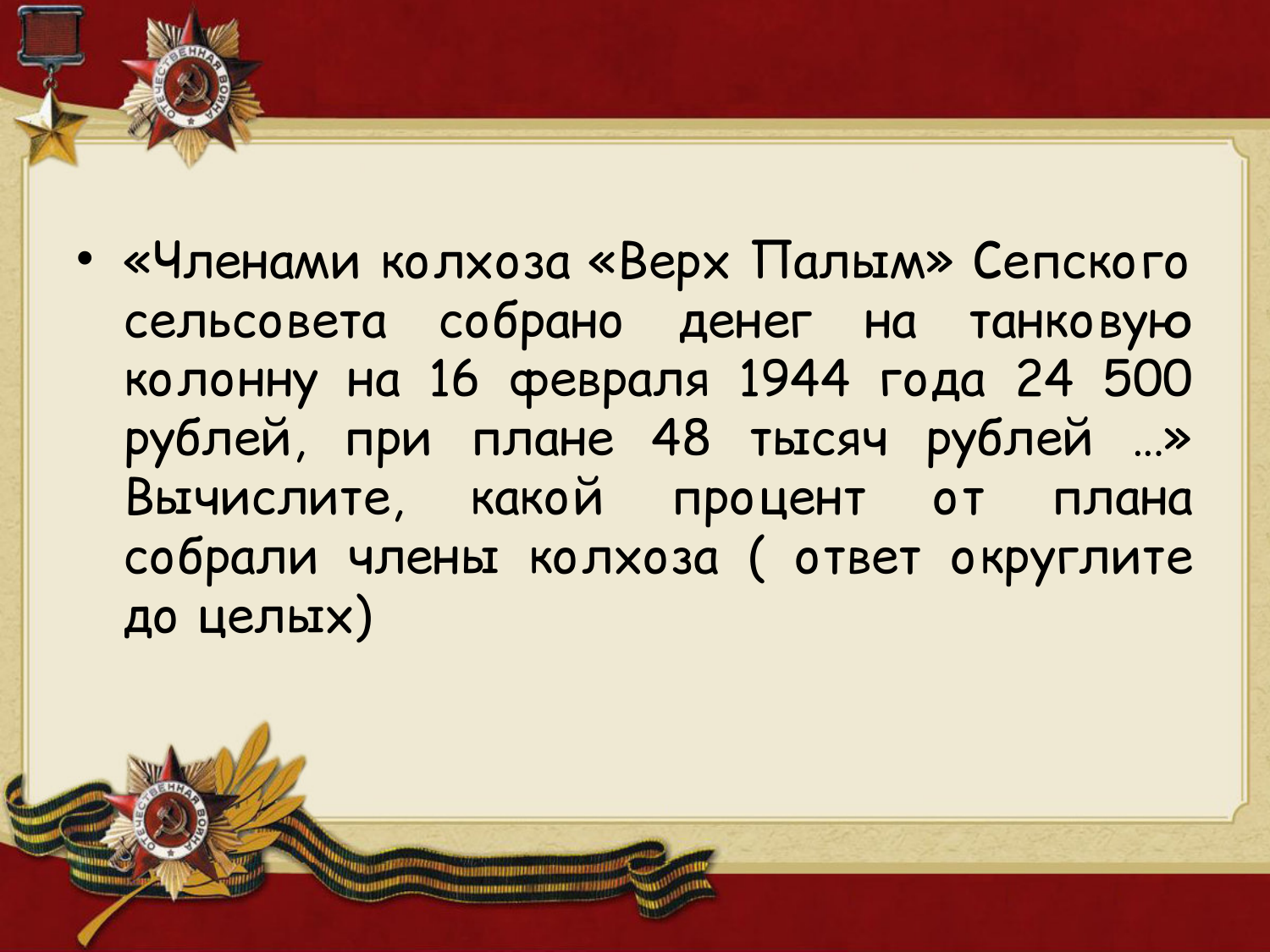

«Членами колхоза «Верх Палым» Сепского сельсовета собрано денег на танковую колонну на 16 февраля 1944 года 24 500 рублей, при плане 48 тысяч рублей …» Вычислите, какой процент от плана собрали члены колхоза ( ответ округлите до целых)